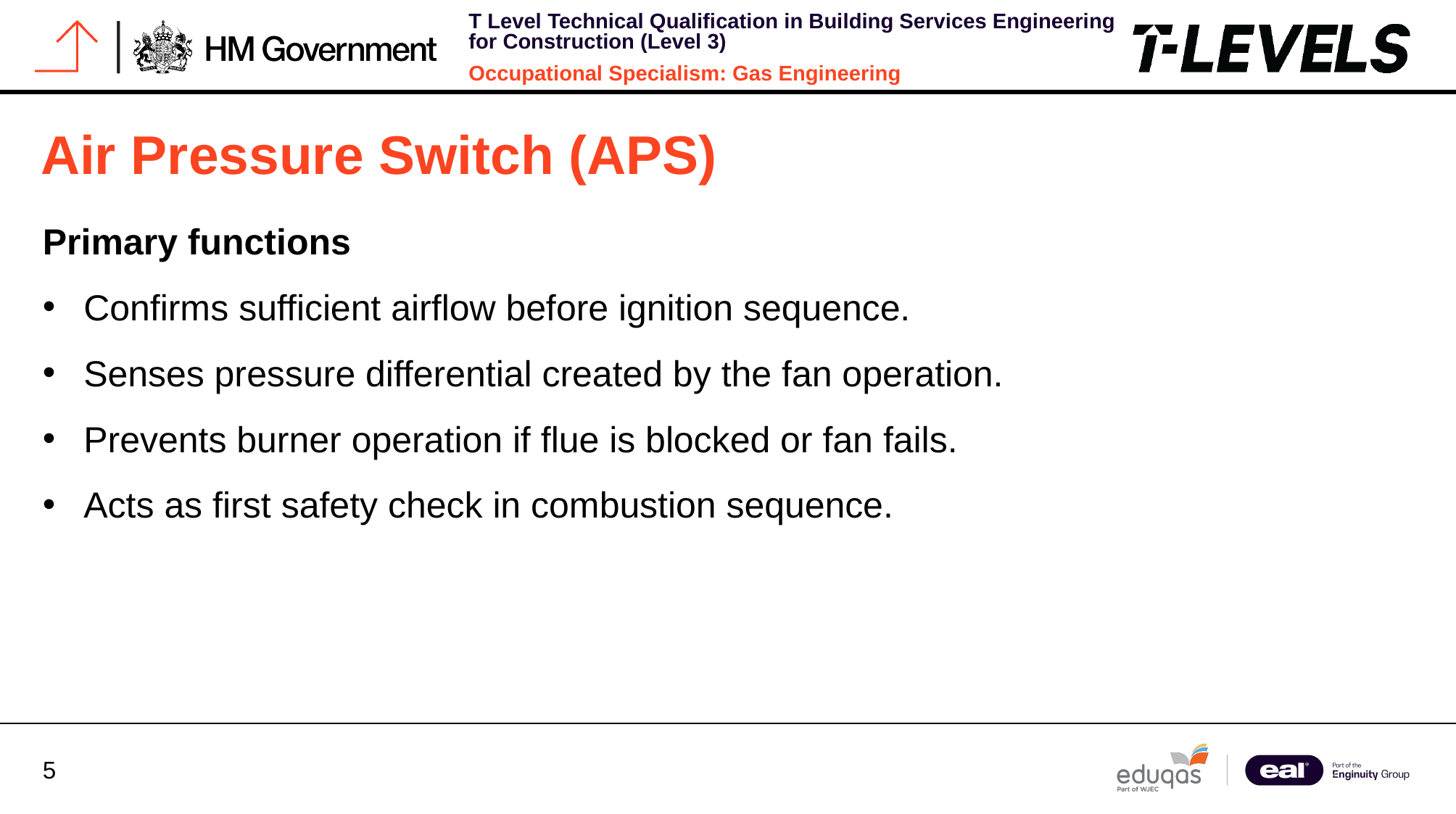

# Air Pressure Switch (APS)
Primary functions
Confirms sufficient airflow before ignition sequence.
Senses pressure differential created by the fan operation.
Prevents burner operation if flue is blocked or fan fails.
Acts as first safety check in combustion sequence.